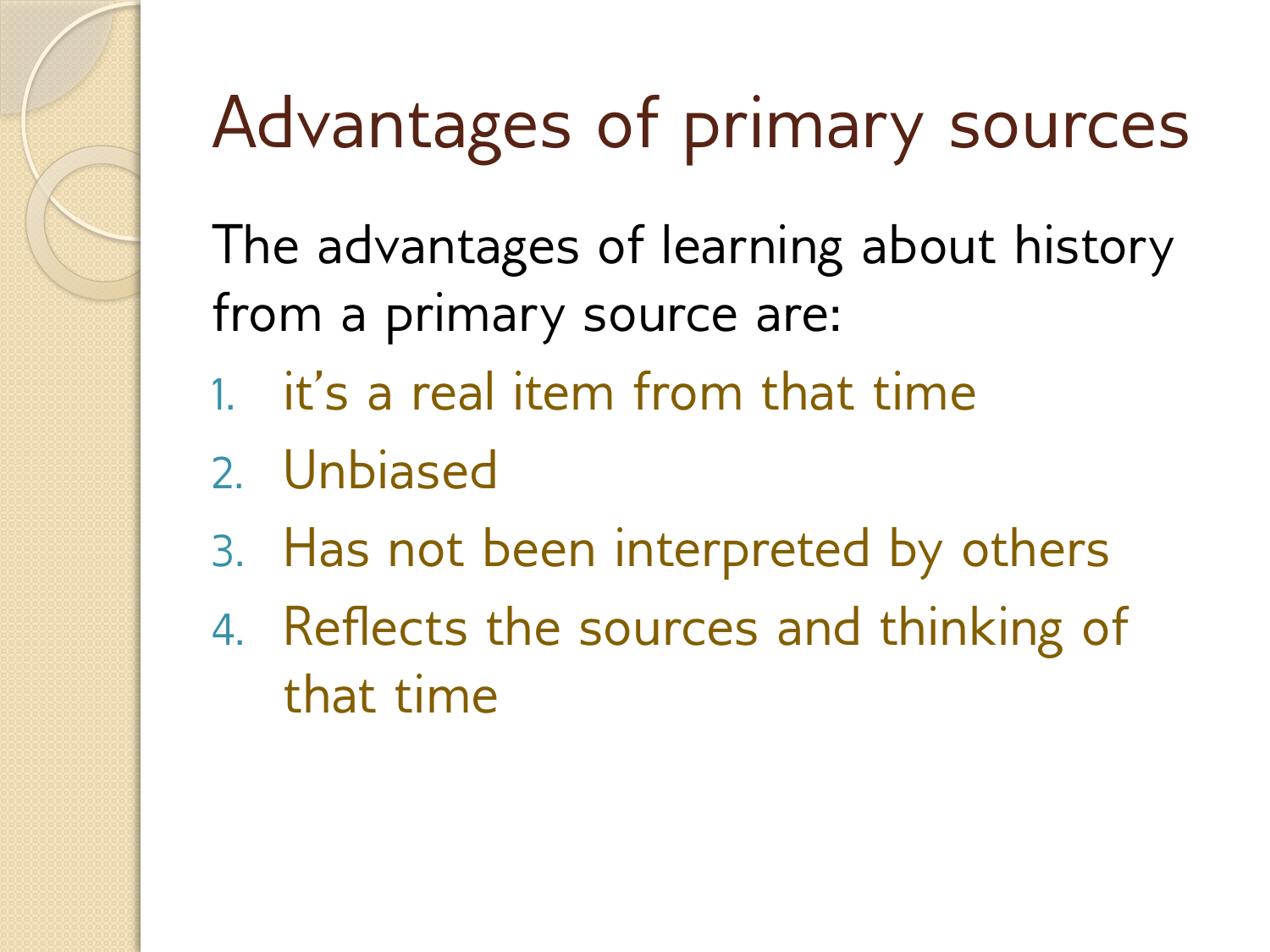

# Advantages of primary sources
The advantages of learning about history from a primary source are:
it’s a real item from that time
Unbiased
Has not been interpreted by others
Reflects the sources and thinking of that time